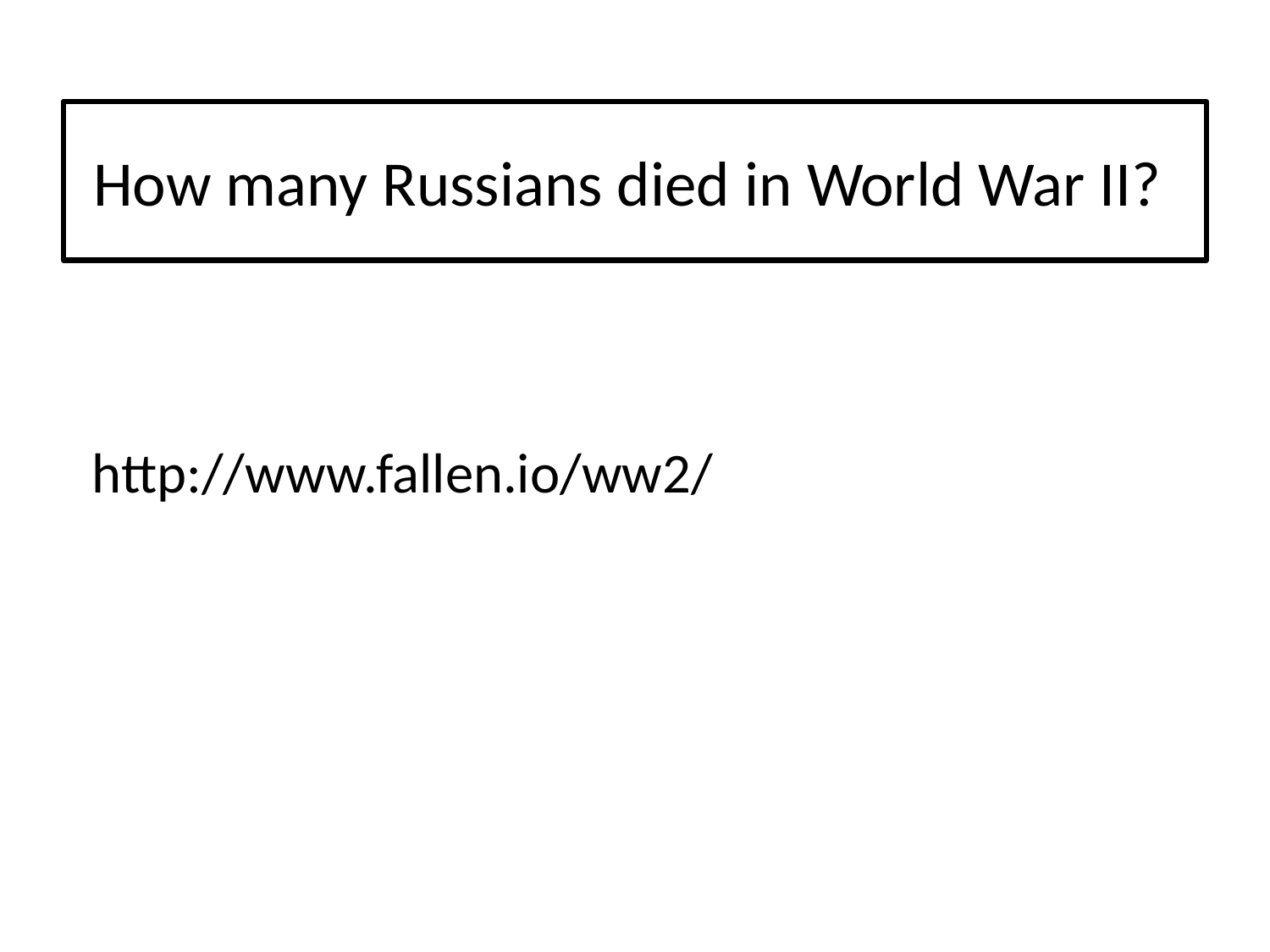

# How many Russians died in World War II?
http://www.fallen.io/ww2/